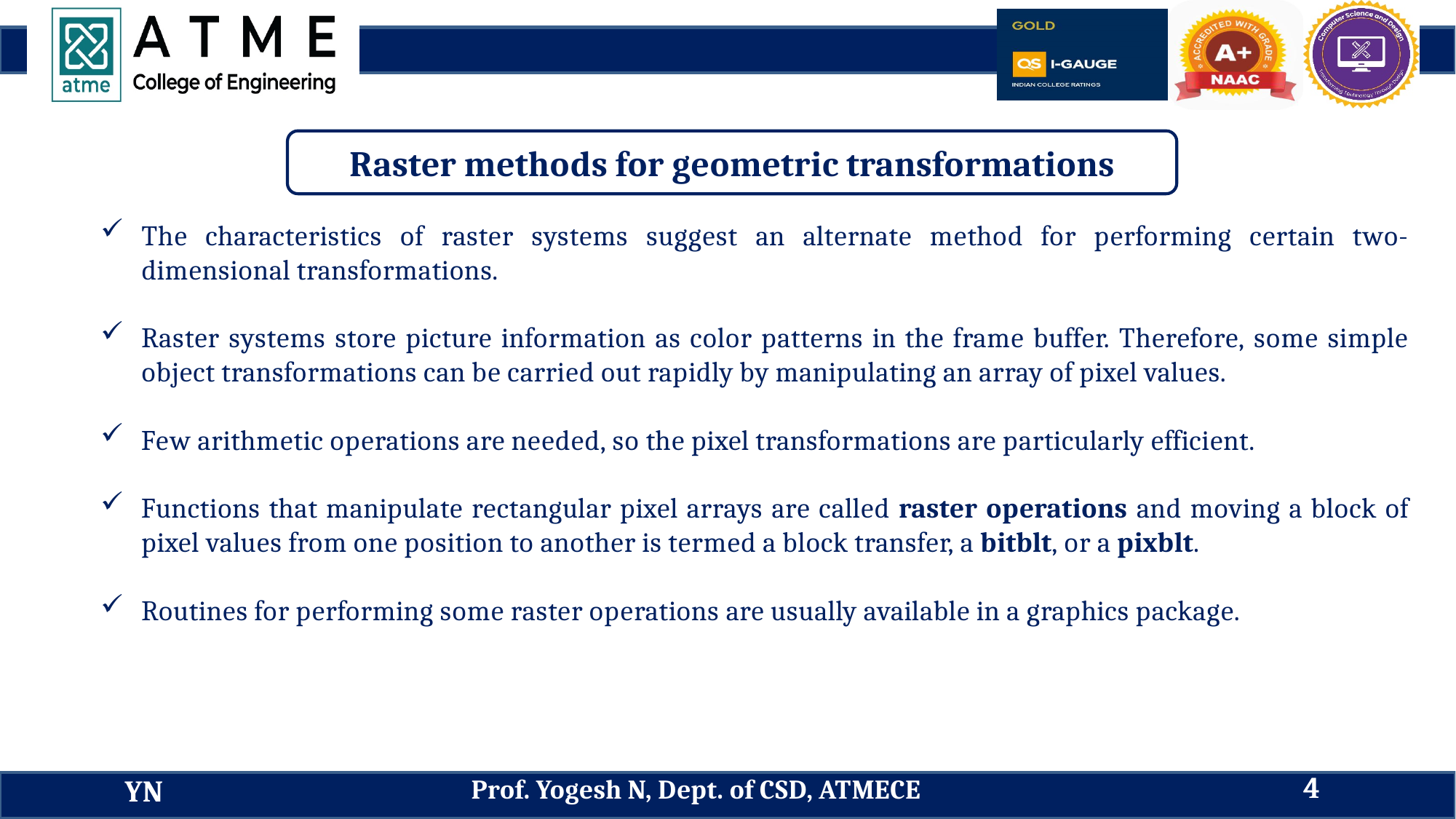

Raster methods for geometric transformations
The characteristics of raster systems suggest an alternate method for performing certain two-dimensional transformations.

Raster systems store picture information as color patterns in the frame buffer. Therefore, some simple object transformations can be carried out rapidly by manipulating an array of pixel values.

Few arithmetic operations are needed, so the pixel transformations are particularly efficient.

Functions that manipulate rectangular pixel arrays are called raster operations and moving a block of pixel values from one position to another is termed a block transfer, a bitblt, or a pixblt.

Routines for performing some raster operations are usually available in a graphics package.
4
Prof. Yogesh N, Dept. of CSD, ATMECE
YN